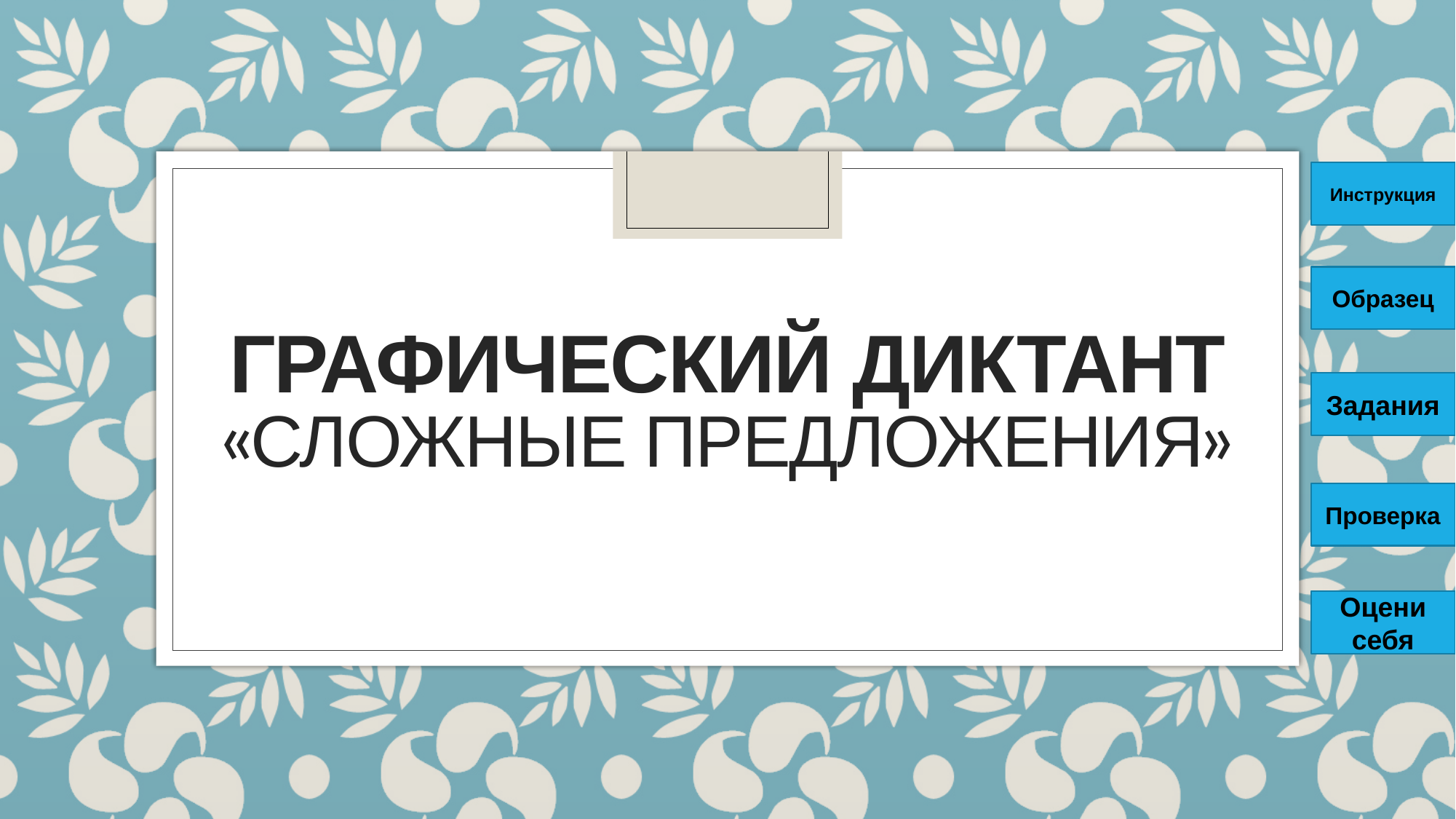

Инструкция
# Графический диктант «Сложные предложения»
Образец
Задания
Проверка

Оцени себя